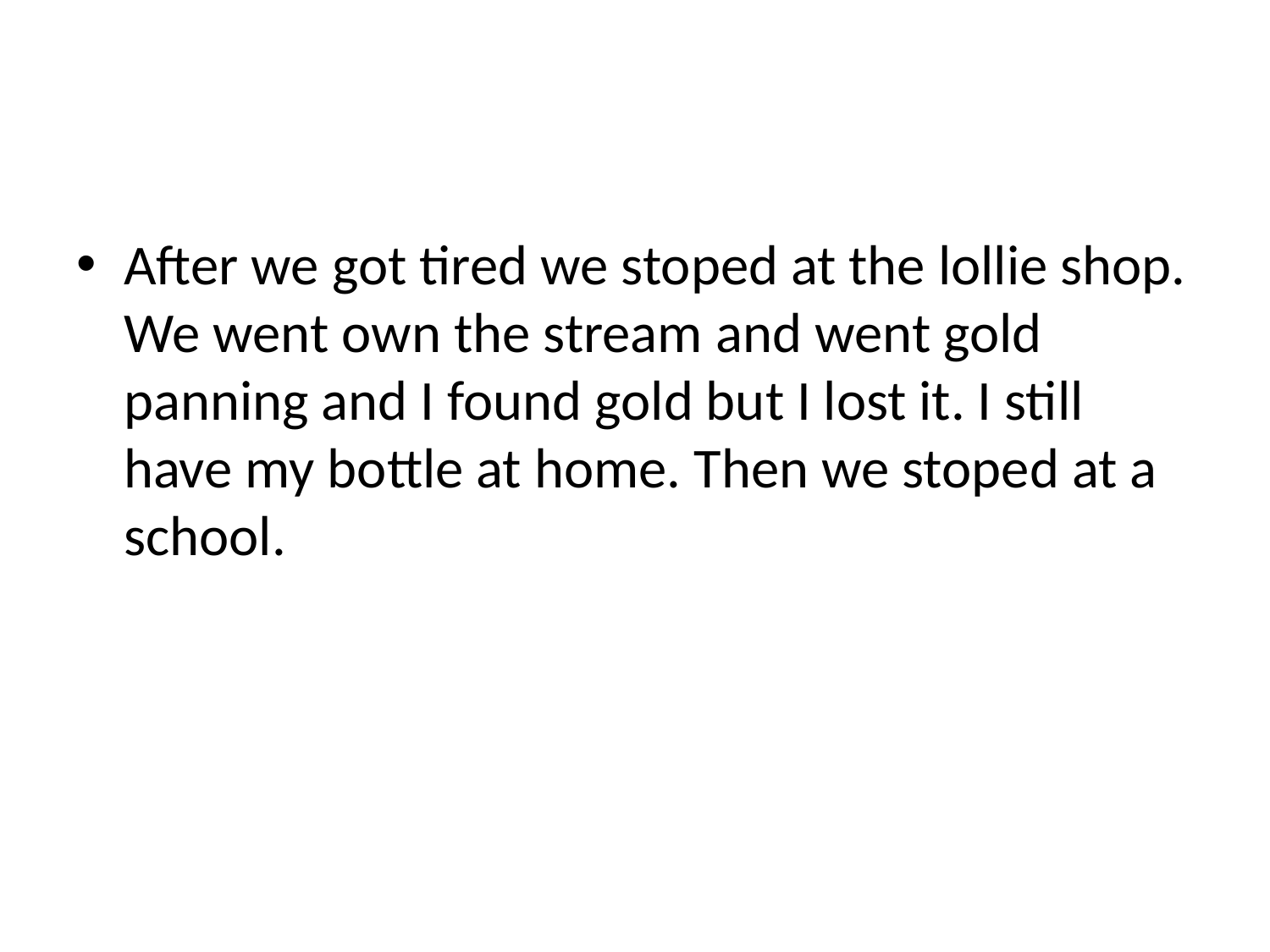

#
After we got tired we stoped at the lollie shop. We went own the stream and went gold panning and I found gold but I lost it. I still have my bottle at home. Then we stoped at a school.